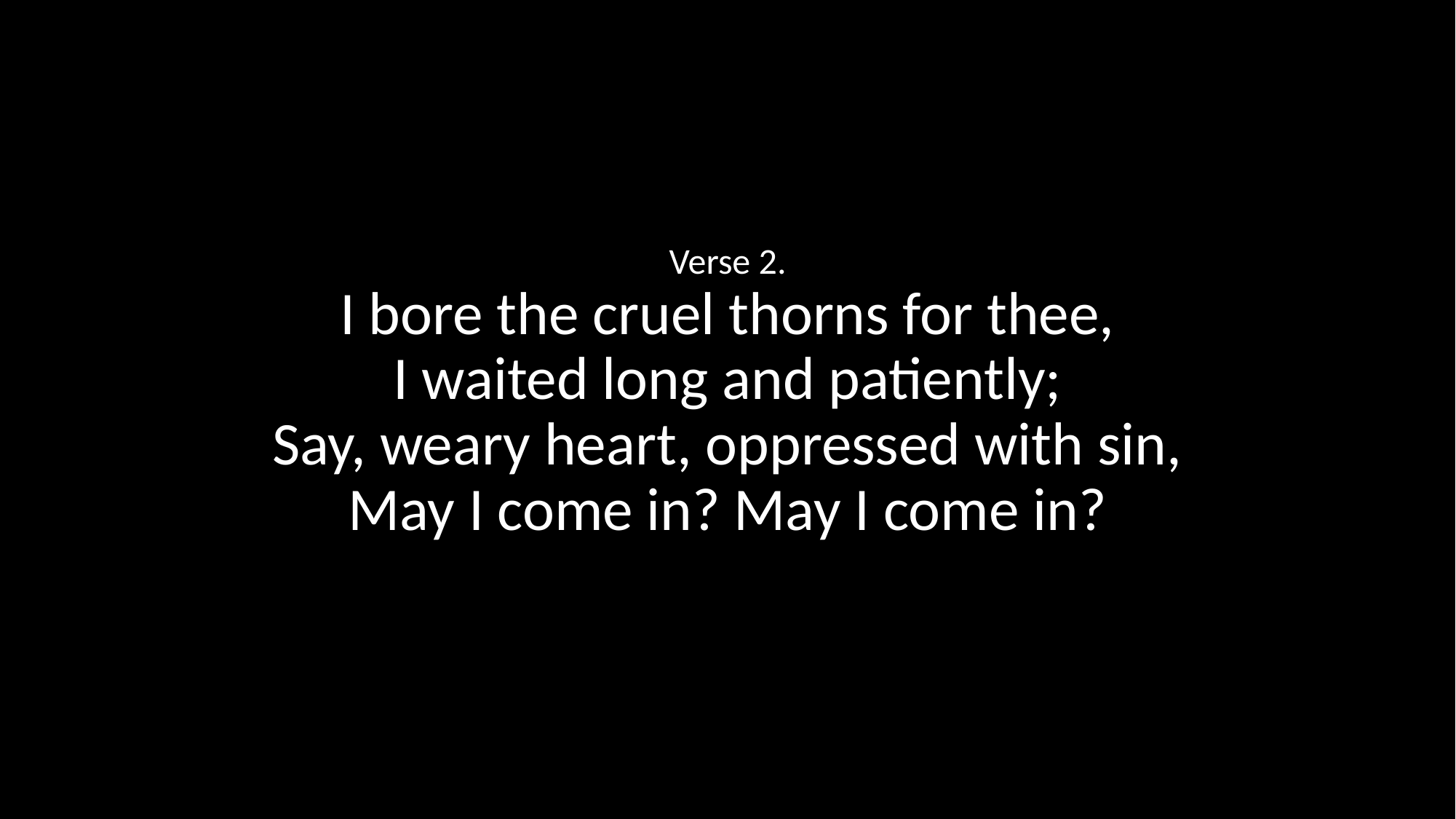

Verse 2.
I bore the cruel thorns for thee,
I waited long and patiently;
Say, weary heart, oppressed with sin,
May I come in? May I come in?